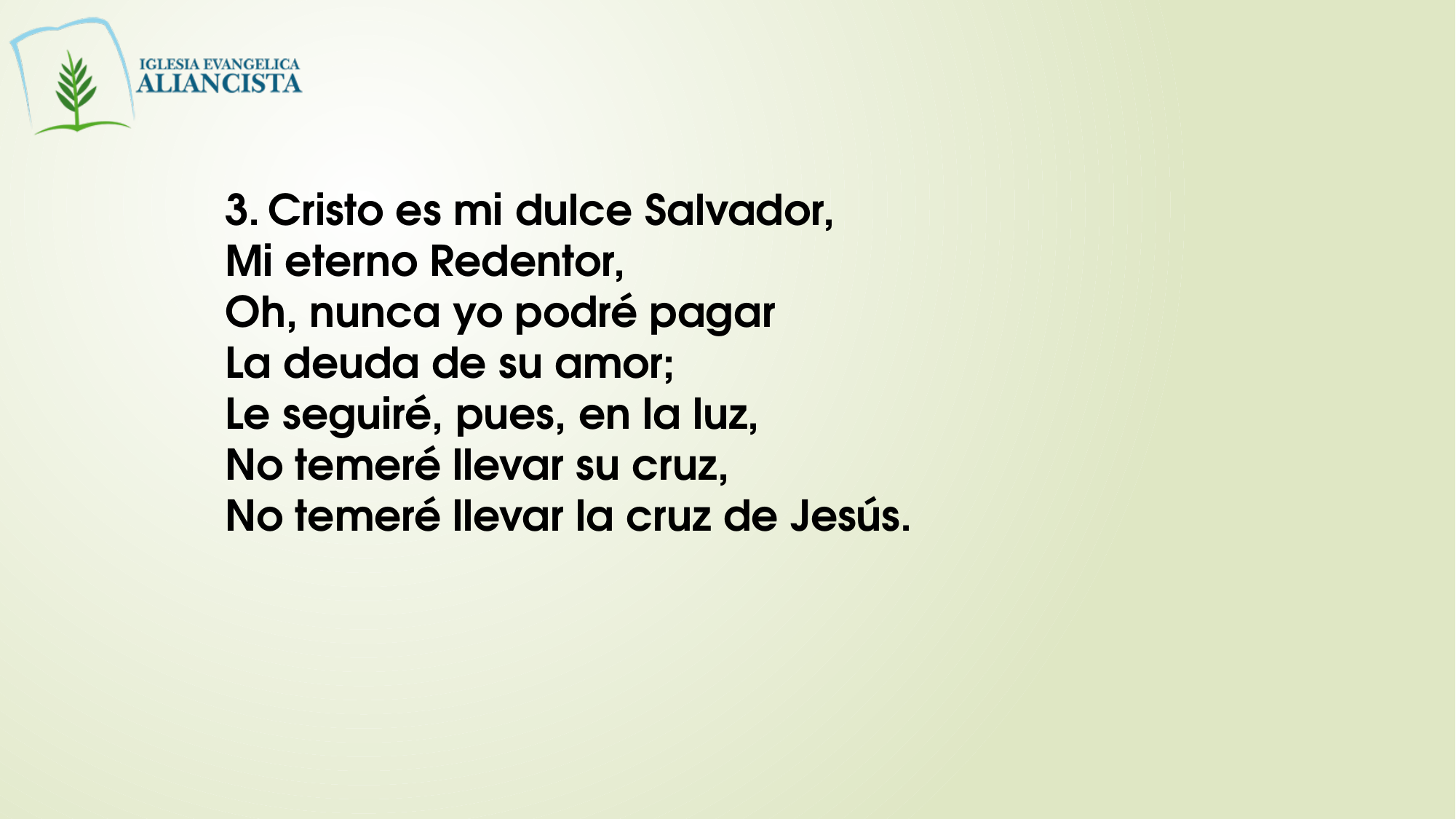

3. Cristo es mi dulce Salvador,
Mi eterno Redentor,
Oh, nunca yo podré pagar
La deuda de su amor;
Le seguiré, pues, en la luz,
No temeré llevar su cruz,
No temeré llevar la cruz de Jesús.